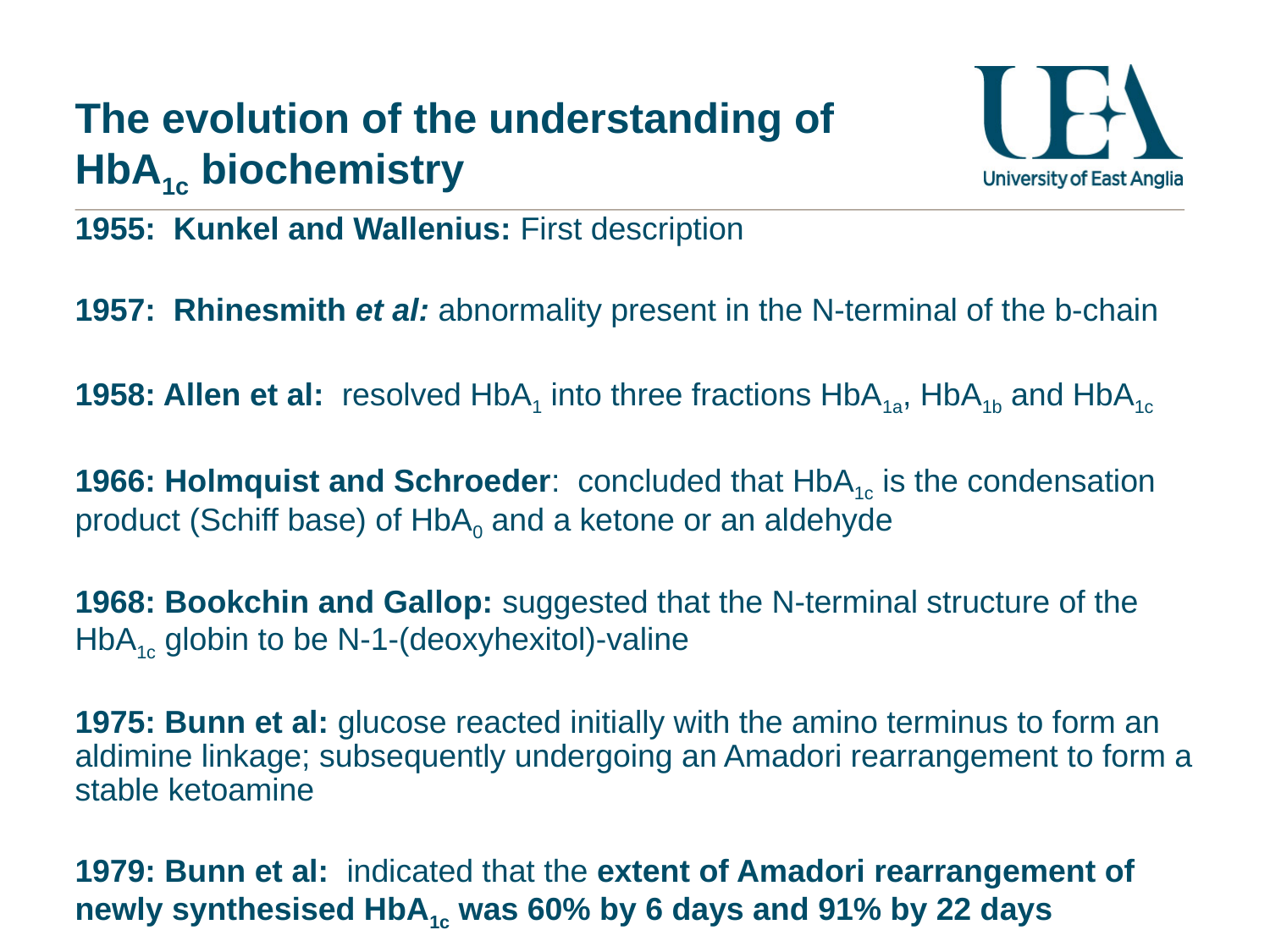

# The evolution of the understanding of HbA1c biochemistry
1955:  Kunkel and Wallenius: First description

1957:  Rhinesmith et al: abnormality present in the N-terminal of the b-chain

1958: Allen et al:  resolved HbA1 into three fractions HbA1a, HbA1b and HbA1c

1966: Holmquist and Schroeder:  concluded that HbA1c is the condensation product (Schiff base) of HbA0 and a ketone or an aldehyde

1968: Bookchin and Gallop: suggested that the N-terminal structure of the HbA1c globin to be N-1-(deoxyhexitol)-valine

1975: Bunn et al: glucose reacted initially with the amino terminus to form an aldimine linkage; subsequently undergoing an Amadori rearrangement to form a stable ketoamine

1979: Bunn et al:  indicated that the extent of Amadori rearrangement of newly synthesised HbA1c was 60% by 6 days and 91% by 22 days